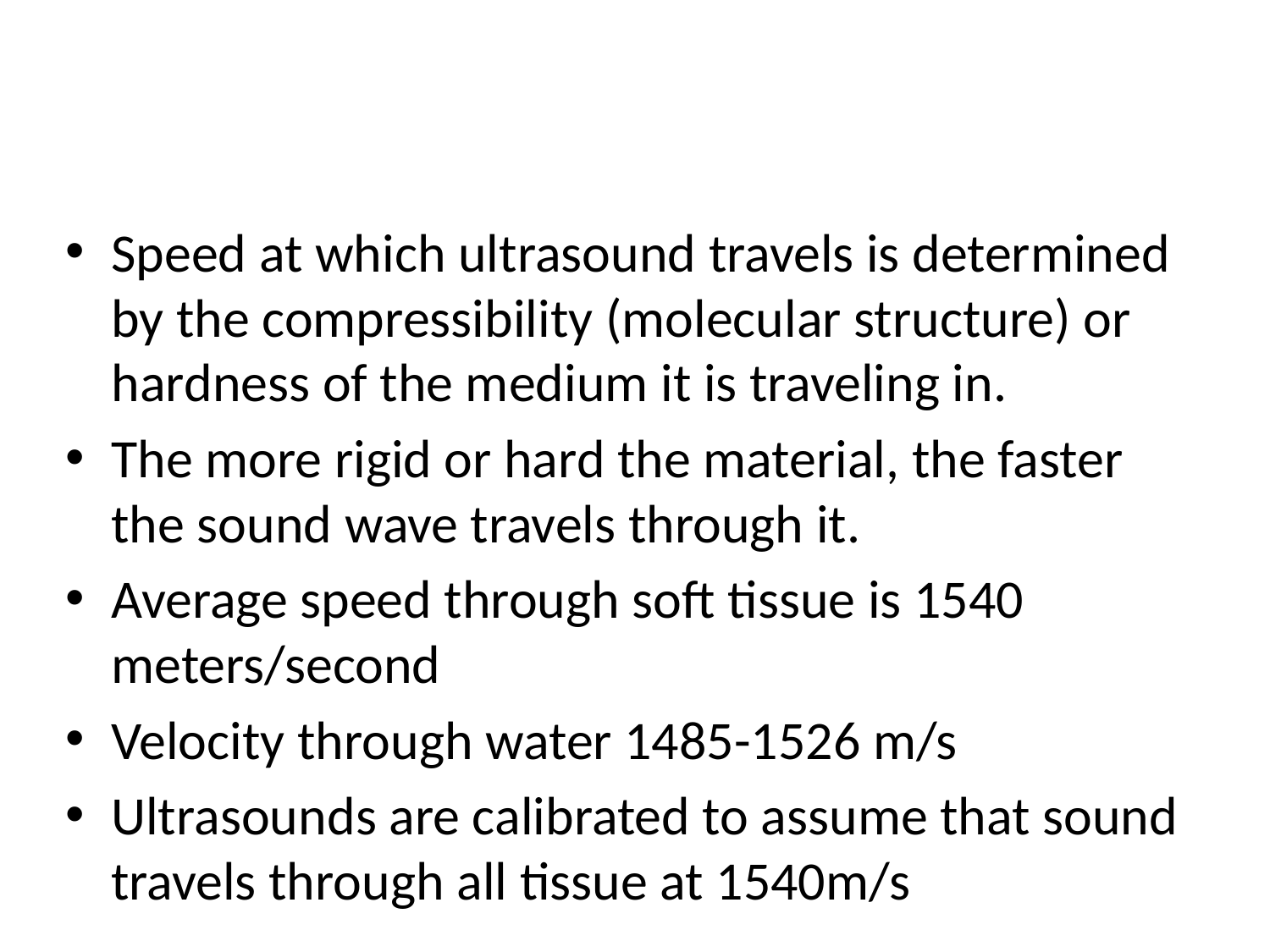

# Speed at which ultrasound travels is determined by the compressibility (molecular structure) or hardness of the medium it is traveling in.
The more rigid or hard the material, the faster the sound wave travels through it.
Average speed through soft tissue is 1540 meters/second
Velocity through water 1485-1526 m/s
Ultrasounds are calibrated to assume that sound travels through all tissue at 1540m/s